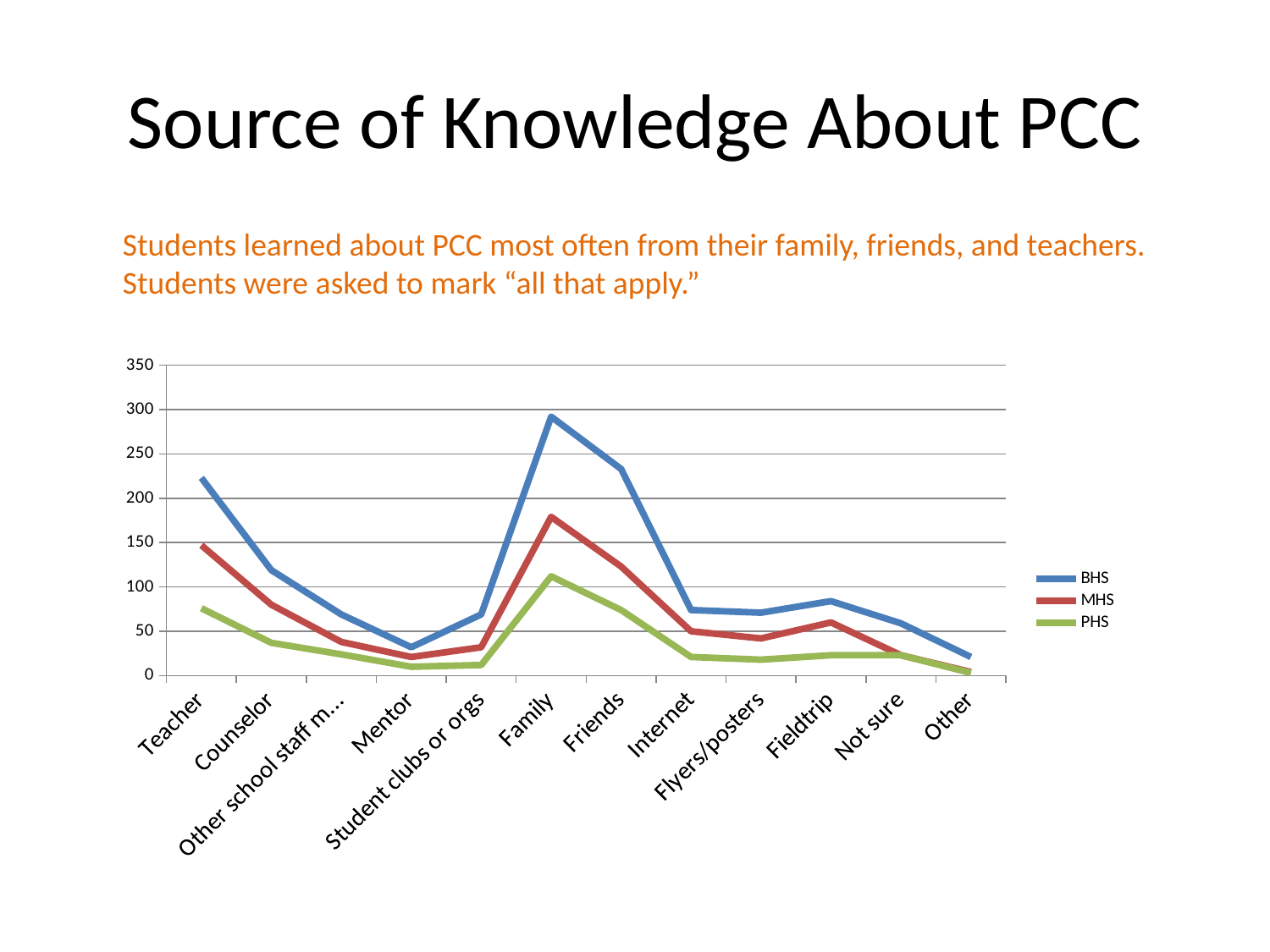

# Source of Knowledge About PCC
Students learned about PCC most often from their family, friends, and teachers. Students were asked to mark “all that apply.”

### Chart

| Category | BHS | MHS | PHS |
|---|---|---|---|
| Teacher | 223.0 | 147.0 | 76.0 |
| Counselor | 119.0 | 80.0 | 37.0 |
| Other school staff members | 69.0 | 38.0 | 24.0 |
| Mentor | 32.0 | 21.0 | 10.0 |
| Student clubs or orgs | 69.0 | 32.0 | 12.0 |
| Family | 292.0 | 179.0 | 112.0 |
| Friends | 233.0 | 123.0 | 74.0 |
| Internet | 74.0 | 50.0 | 21.0 |
| Flyers/posters | 71.0 | 42.0 | 18.0 |
| Fieldtrip | 84.0 | 60.0 | 23.0 |
| Not sure | 59.0 | 23.0 | 23.0 |
| Other | 21.0 | 4.0 | 3.0 |